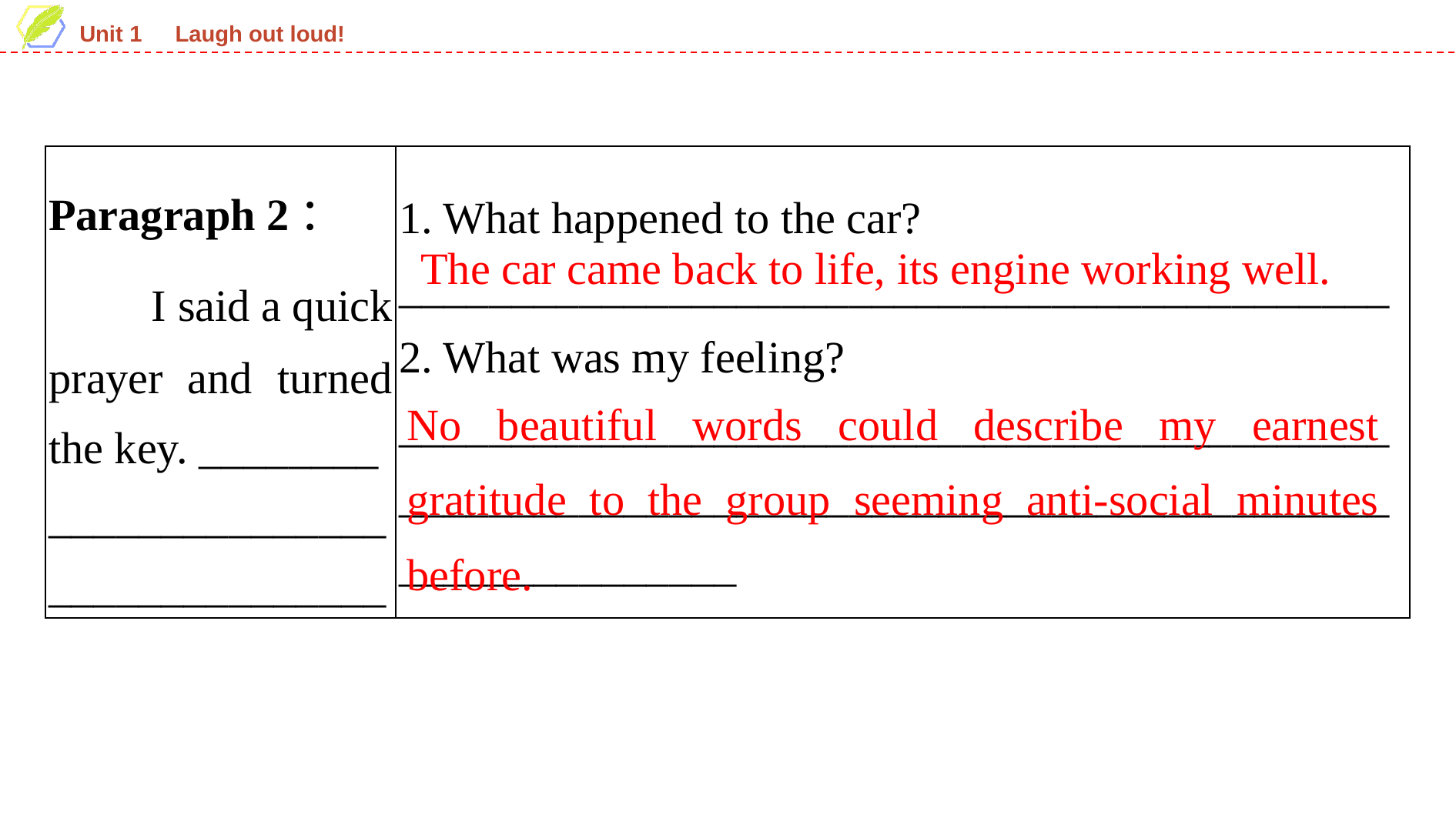

| Paragraph 2： 　　I said a quick prayer and turned the key. \_\_\_\_\_\_\_\_ \_\_\_\_\_\_\_\_\_\_\_\_\_\_\_\_\_\_\_\_\_\_\_\_\_\_\_\_\_\_ | 1. What happened to the car? \_\_\_\_\_\_\_\_\_\_\_\_\_\_\_\_\_\_\_\_\_\_\_\_\_\_\_\_\_\_\_\_\_\_\_\_\_\_\_\_\_\_\_\_ 2. What was my feeling? \_\_\_\_\_\_\_\_\_\_\_\_\_\_\_\_\_\_\_\_\_\_\_\_\_\_\_\_\_\_\_\_\_\_\_\_\_\_\_\_\_\_\_\_\_\_\_\_\_\_\_\_\_\_\_\_\_\_\_\_\_\_\_\_\_\_\_\_\_\_\_\_\_\_\_\_\_\_\_\_\_\_\_\_\_\_\_\_\_\_\_\_\_\_\_\_\_\_\_\_\_\_\_ |
| --- | --- |
The car came back to life, its engine working well.
No beautiful words could describe my earnest gratitude to the group seeming anti-social minutes before.